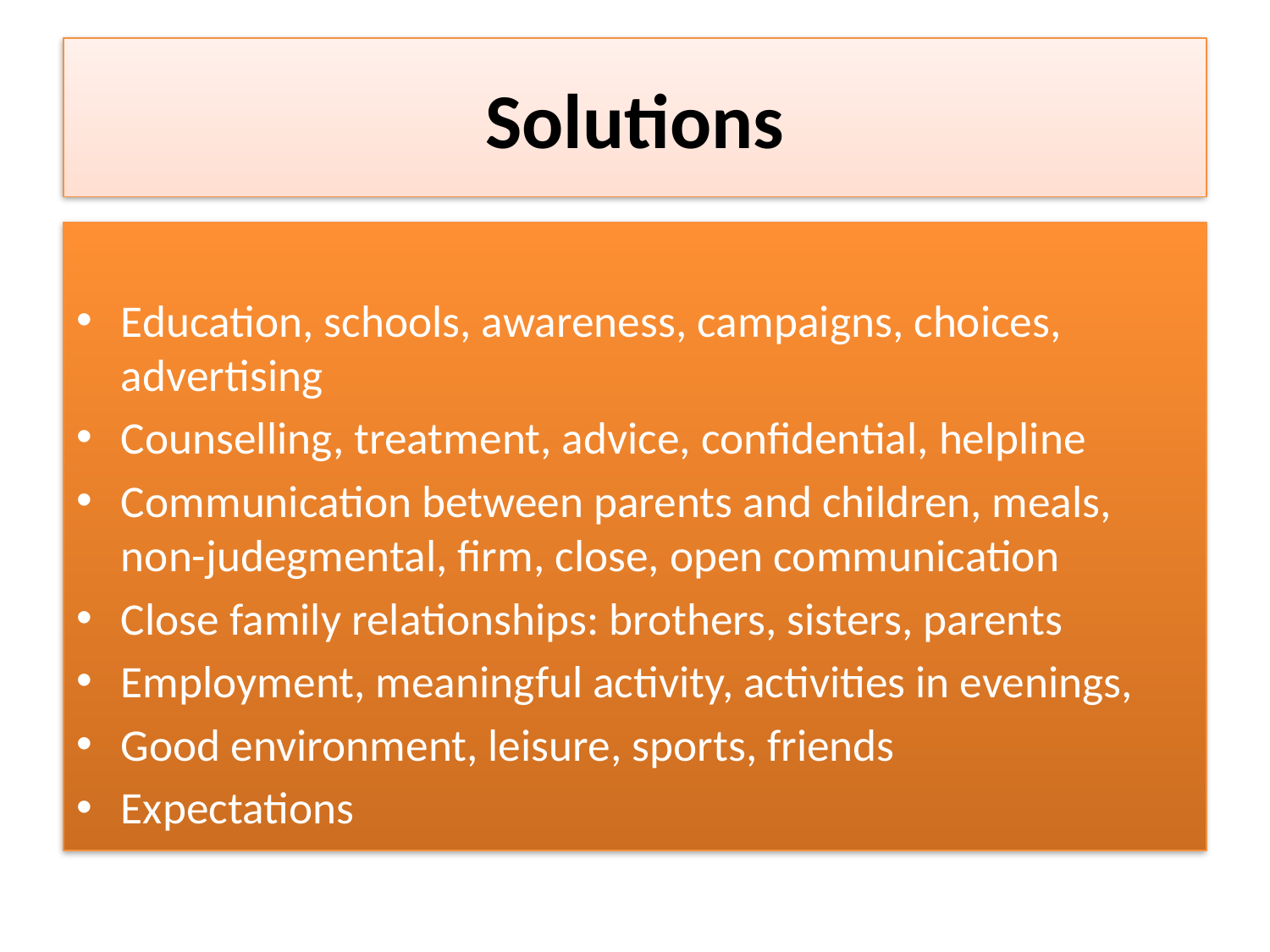

# Solutions

Education, schools, awareness, campaigns, choices, advertising
Counselling, treatment, advice, confidential, helpline
Communication between parents and children, meals, non-judegmental, firm, close, open communication
Close family relationships: brothers, sisters, parents
Employment, meaningful activity, activities in evenings,
Good environment, leisure, sports, friends
Expectations